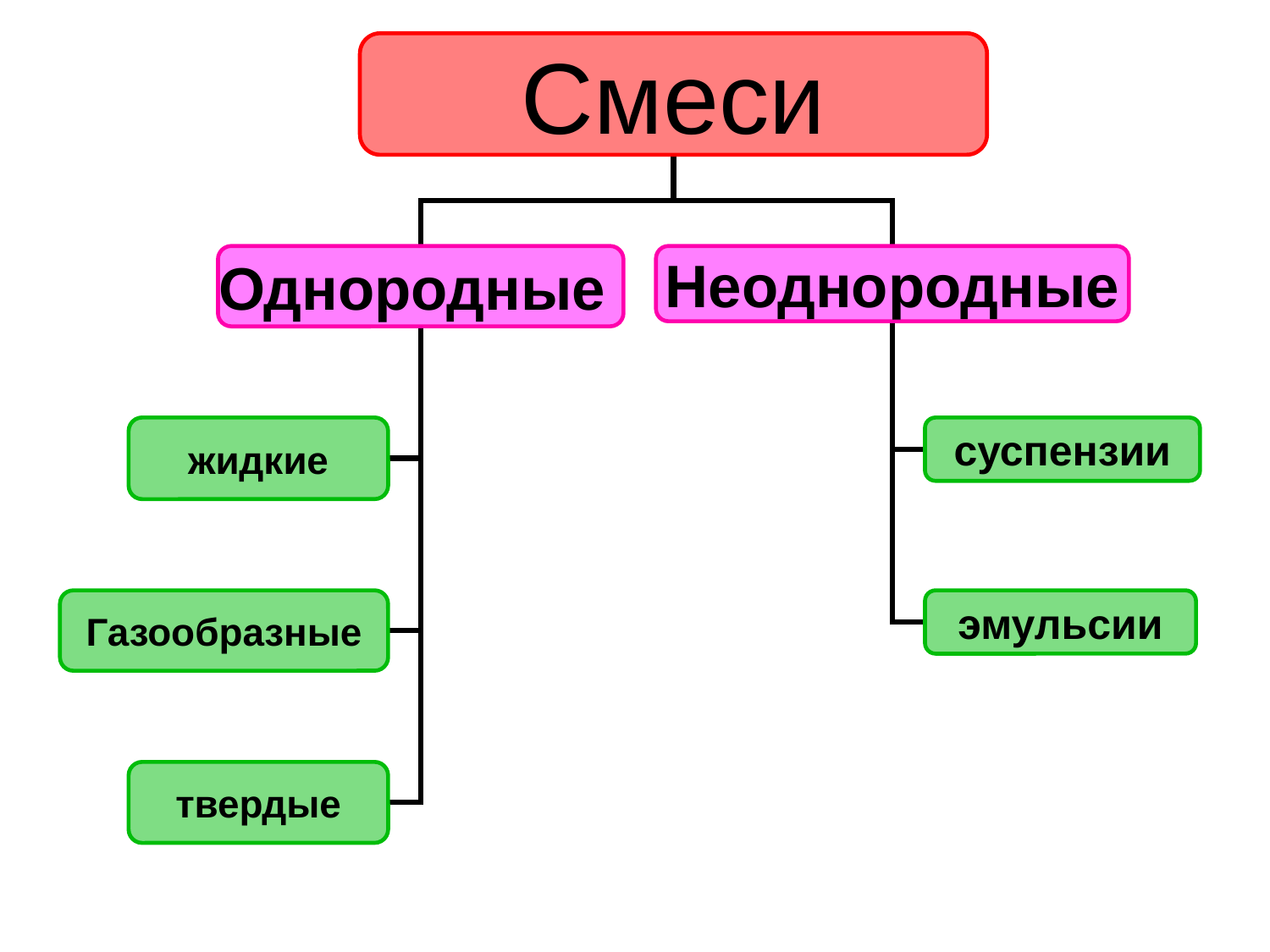

Смеси
Однородные
Неоднородные
жидкие
суспензии
Газообразные
эмульсии
твердые